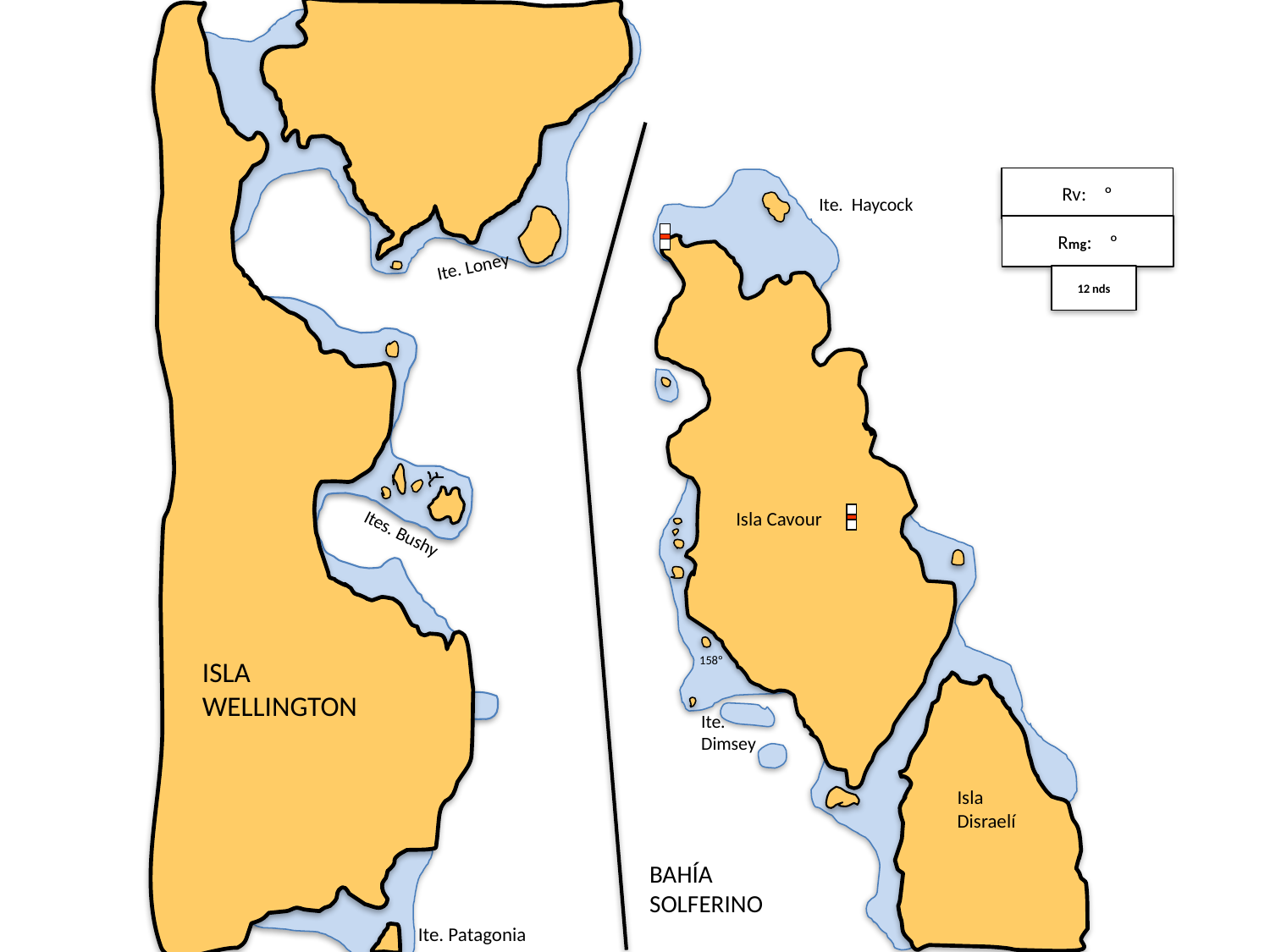

Rv:    º
Rmg:    º
12 nds

Ite.  Haycock

Ite. Loney

Isla Cavour

Ites. Bushy

158º
ISLA
WELLINGTON

Ite.
Dimsey

Isla
Disraelí

BAHÍA
SOLFERINO
Ite. Patagonia